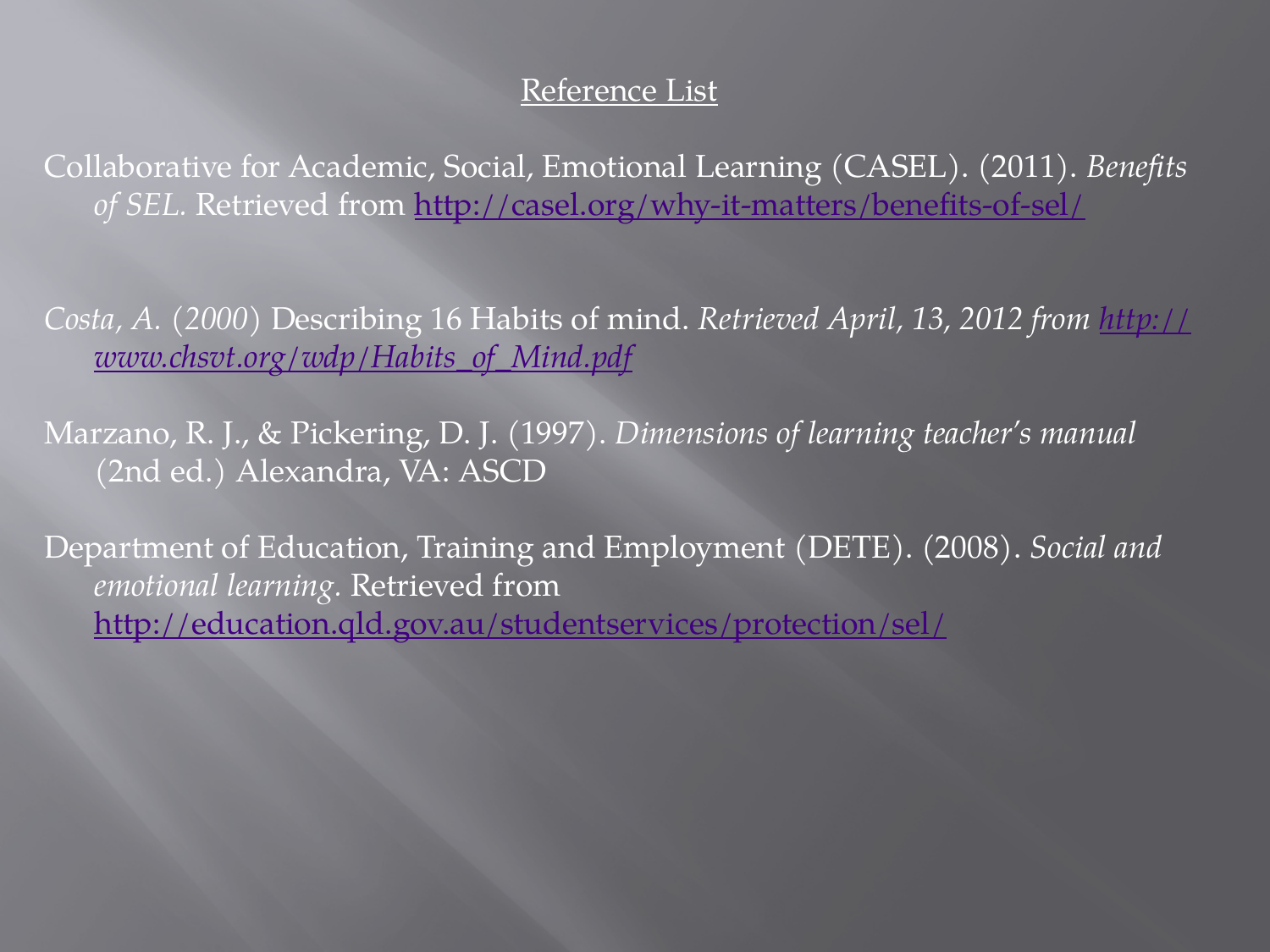

Reference List

Collaborative for Academic, Social, Emotional Learning (CASEL). (2011). Benefits of SEL. Retrieved from http://casel.org/why-it-matters/benefits-of-sel/

Costa, A. (2000) Describing 16 Habits of mind. Retrieved April, 13, 2012 from http://www.chsvt.org/wdp/Habits_of_Mind.pdf

Marzano, R. J., & Pickering, D. J. (1997). Dimensions of learning teacher’s manual (2nd ed.) Alexandra, VA: ASCD

Department of Education, Training and Employment (DETE). (2008). Social and emotional learning. Retrieved from http://education.qld.gov.au/studentservices/protection/sel/